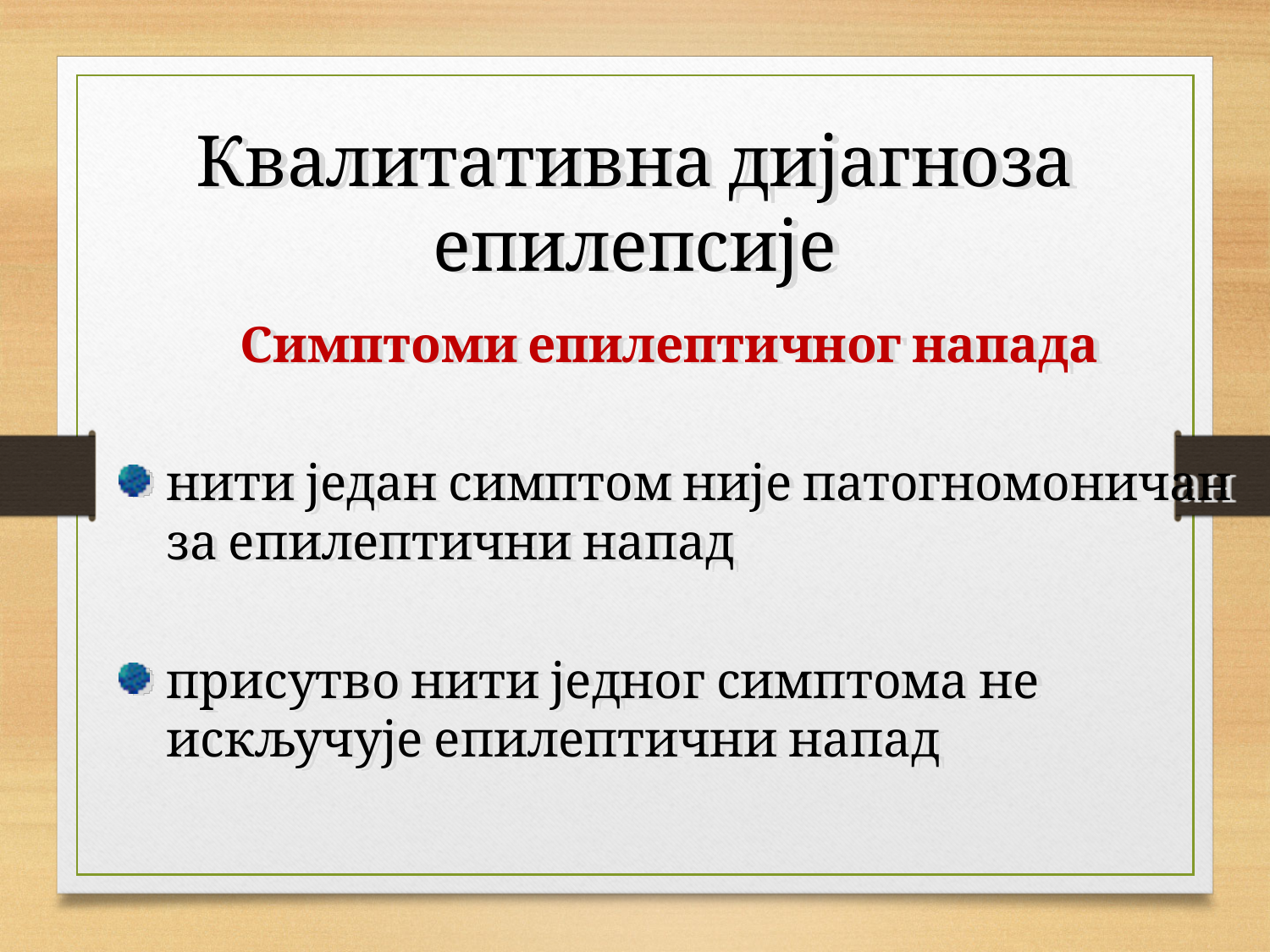

Квалитативна дијагноза епилепсије
            Симптоми епилептичног напада

нити један симптом није патогномоничан за епилептични напад

присутво нити једног симптома не  искључује епилептични напад